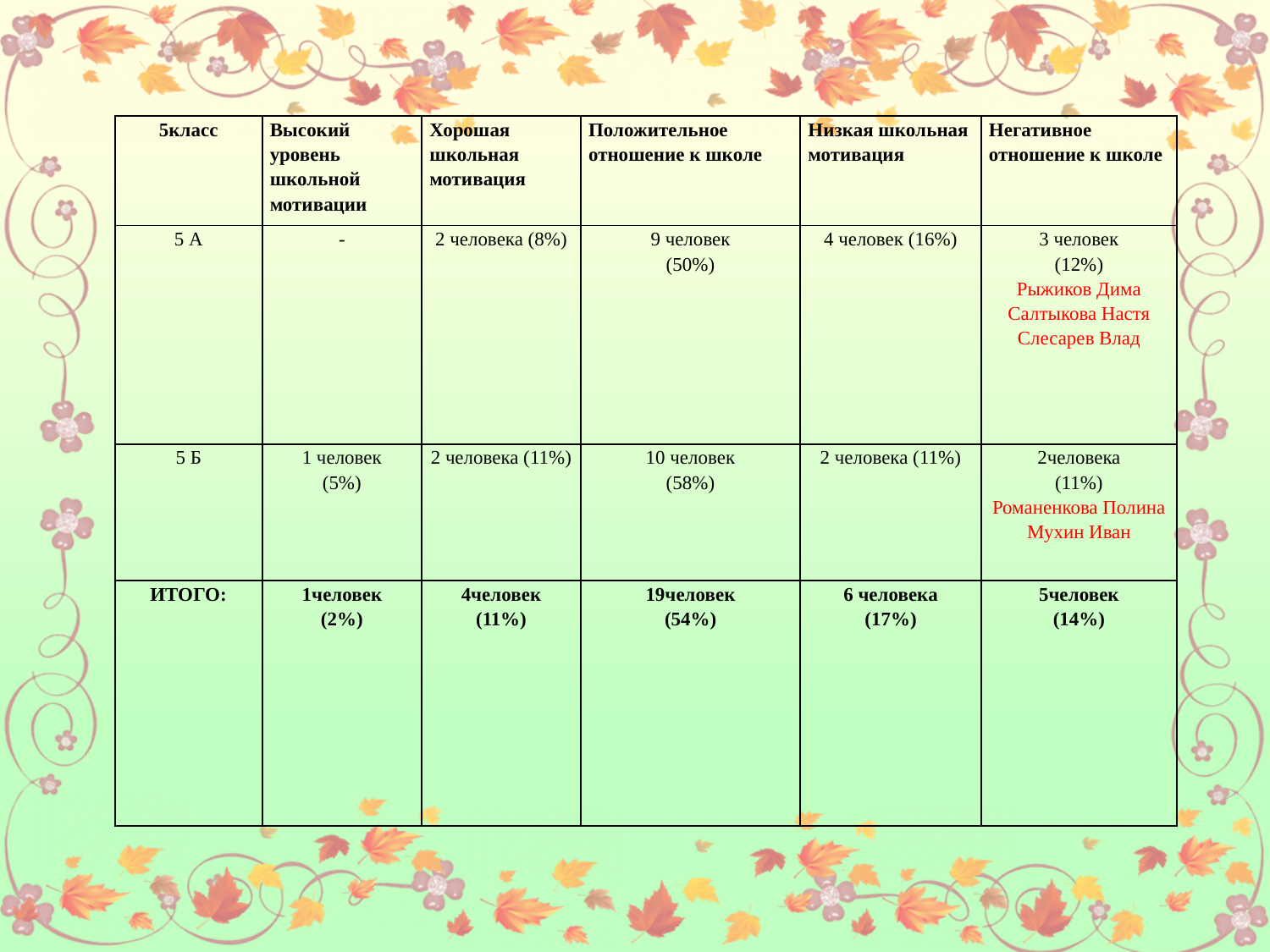

| 5класс | Высокий уровень школьной мотивации | Хорошая школьная мотивация | Положительное отношение к школе | Низкая школьная мотивация | Негативное отношение к школе |
| --- | --- | --- | --- | --- | --- |
| 5 А | - | 2 человека (8%) | 9 человек (50%) | 4 человек (16%) | 3 человек (12%) Рыжиков Дима Салтыкова Настя Слесарев Влад |
| 5 Б | 1 человек (5%) | 2 человека (11%) | 10 человек (58%) | 2 человека (11%) | 2человека (11%) Романенкова Полина Мухин Иван |
| ИТОГО: | 1человек (2%) | 4человек (11%) | 19человек (54%) | 6 человека (17%) | 5человек (14%) |
#